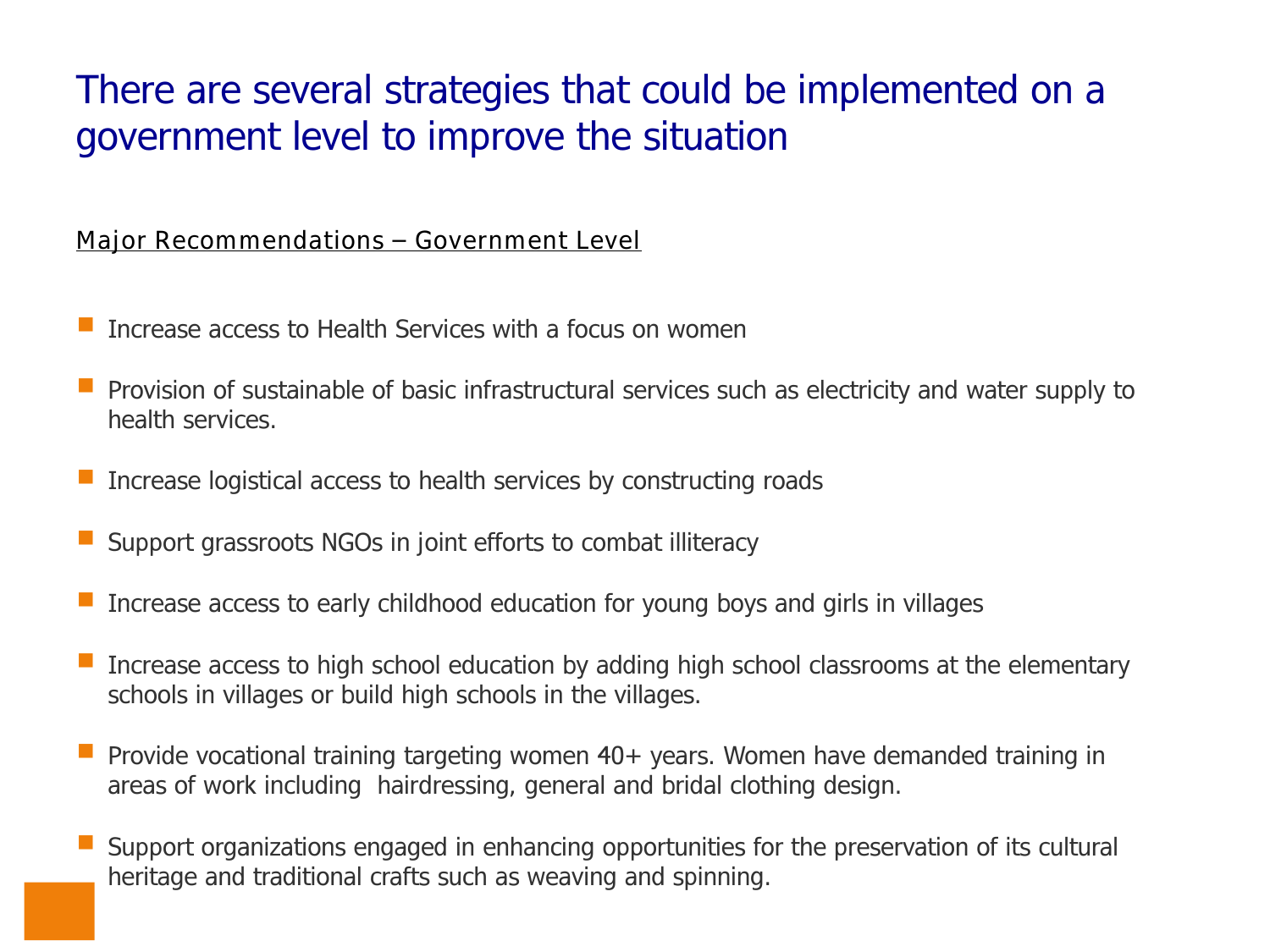

There are several strategies that could be implemented on a government level to improve the situation
# Major Recommendations – Government Level
Increase access to Health Services with a focus on women
Provision of sustainable of basic infrastructural services such as electricity and water supply to health services.
Increase logistical access to health services by constructing roads
Support grassroots NGOs in joint efforts to combat illiteracy
Increase access to early childhood education for young boys and girls in villages
Increase access to high school education by adding high school classrooms at the elementary schools in villages or build high schools in the villages.
Provide vocational training targeting women 40+ years. Women have demanded training in areas of work including  hairdressing, general and bridal clothing design.
Support organizations engaged in enhancing opportunities for the preservation of its cultural heritage and traditional crafts such as weaving and spinning.